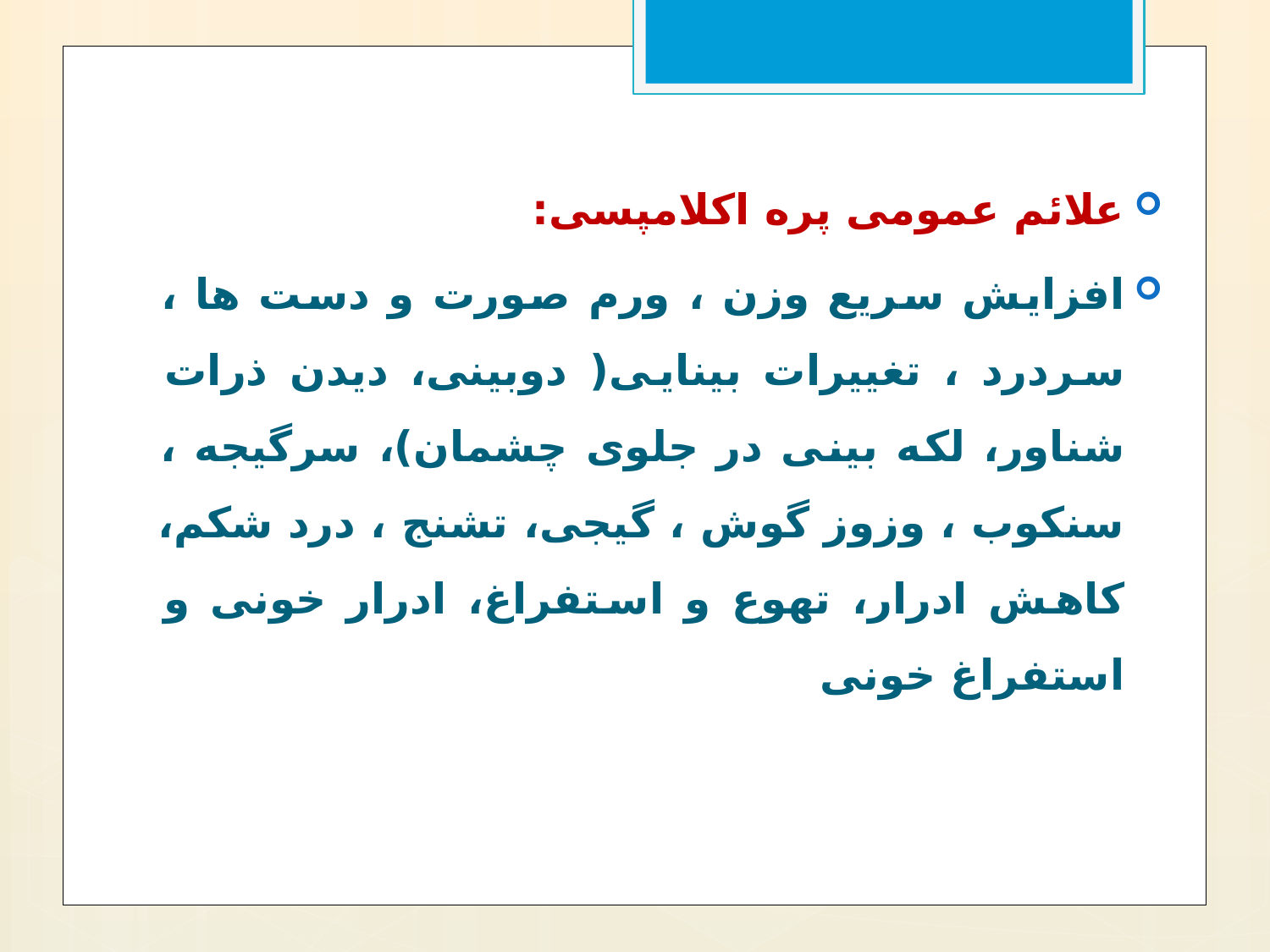

علائم عمومی پره اکلامپسی:
افزایش سریع وزن ، ورم صورت و دست ها ، سردرد ، تغییرات بینایی( دوبینی، دیدن ذرات شناور، لکه بینی در جلوی چشمان)، سرگیجه ، سنکوب ، وزوز گوش ، گیجی، تشنج ، درد شکم، کاهش ادرار، تهوع و استفراغ، ادرار خونی و استفراغ خونی